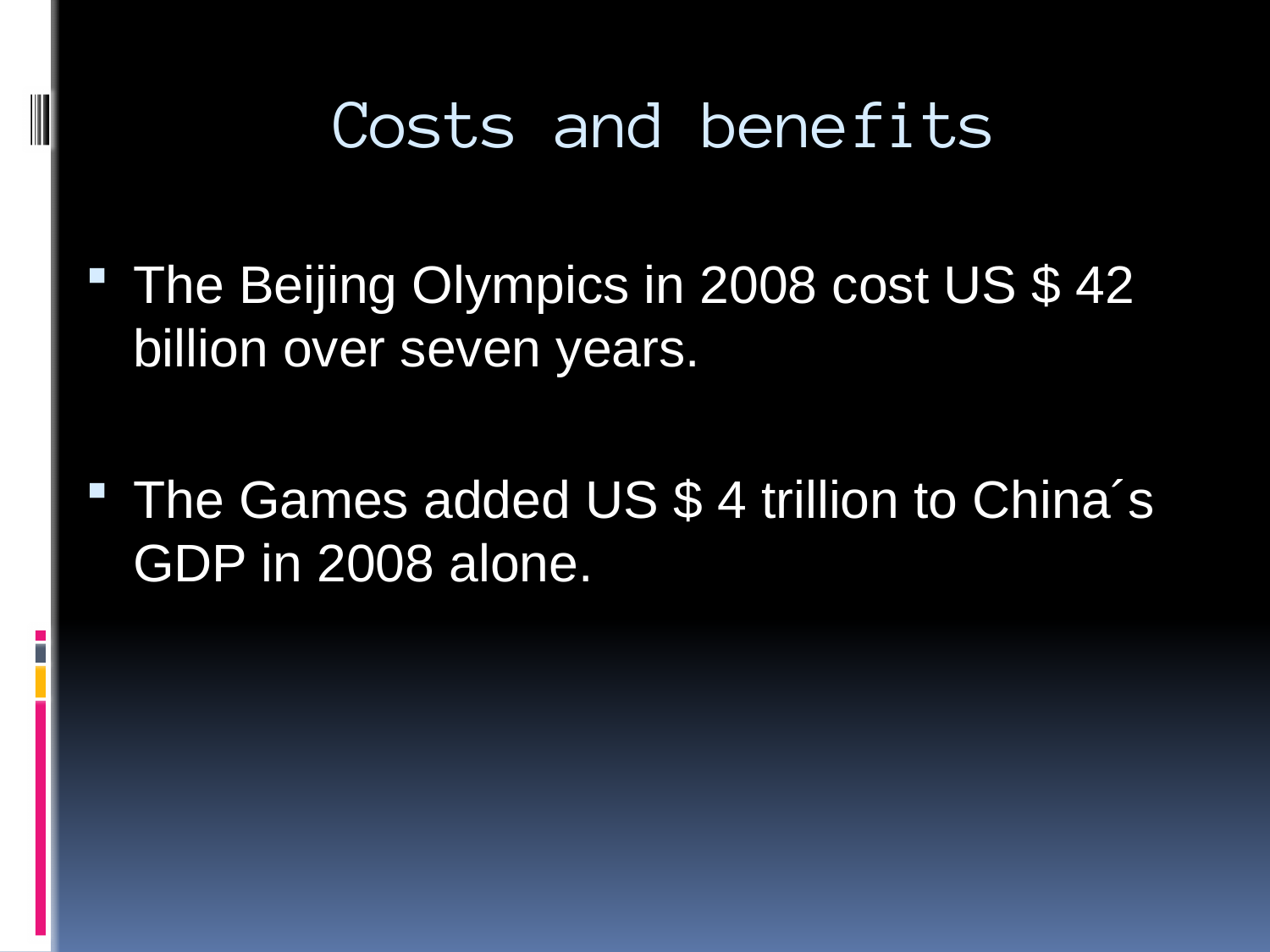

# Costs and benefits
The Beijing Olympics in 2008 cost US $ 42 billion over seven years.

The Games added US $ 4 trillion to China´s GDP in 2008 alone.